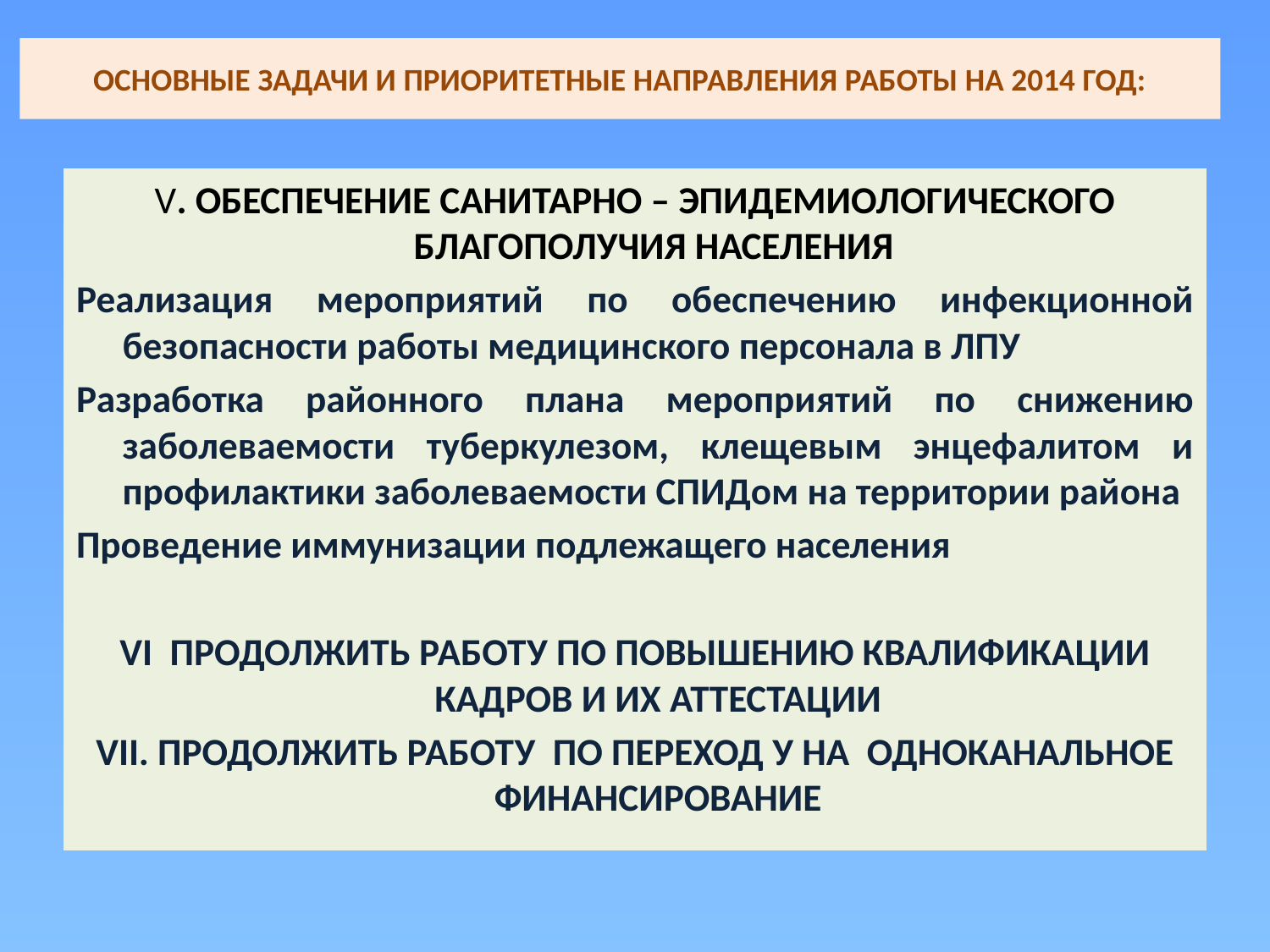

# ОСНОВНЫЕ ЗАДАЧИ И ПРИОРИТЕТНЫЕ НАПРАВЛЕНИЯ РАБОТЫ НА 2014 ГОД:
V. ОБЕСПЕЧЕНИЕ САНИТАРНО – ЭПИДЕМИОЛОГИЧЕСКОГО БЛАГОПОЛУЧИЯ НАСЕЛЕНИЯ
Реализация мероприятий по обеспечению инфекционной безопасности работы медицинского персонала в ЛПУ
Разработка районного плана мероприятий по снижению заболеваемости туберкулезом, клещевым энцефалитом и профилактики заболеваемости СПИДом на территории района
Проведение иммунизации подлежащего населения

VI  ПРОДОЛЖИТЬ РАБОТУ ПО ПОВЫШЕНИЮ КВАЛИФИКАЦИИ КАДРОВ И ИХ АТТЕСТАЦИИ
VII. ПРОДОЛЖИТЬ РАБОТУ  ПО ПЕРЕХОД У НА  ОДНОКАНАЛЬНОЕ ФИНАНСИРОВАНИЕ